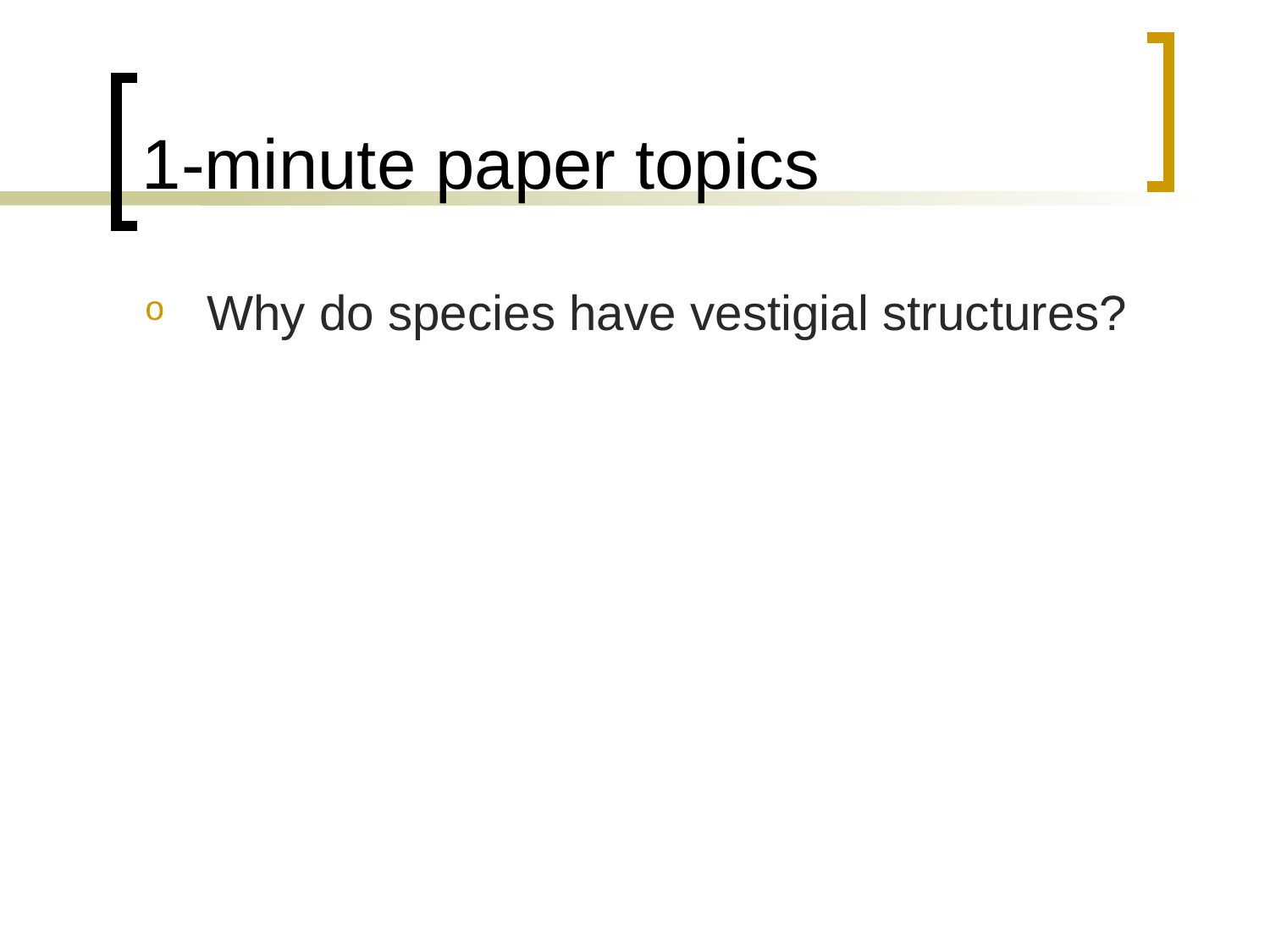

# 1-minute paper topics
Why do species have vestigial structures?